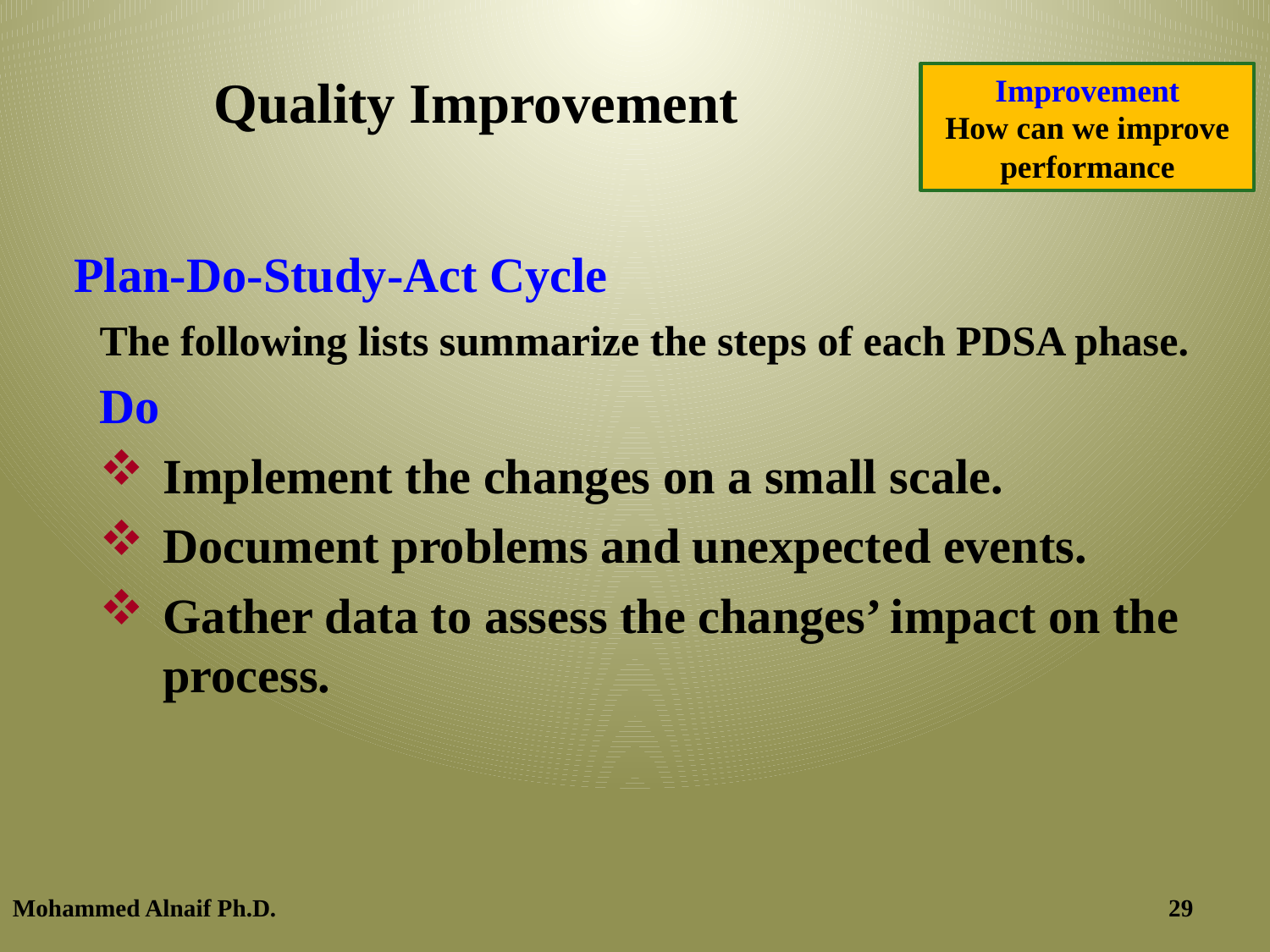

# Quality Improvement
Improvement
How can we improve performance
Plan-Do-Study-Act Cycle
The following lists summarize the steps of each PDSA phase.
Do
Implement the changes on a small scale.
Document problems and unexpected events.
Gather data to assess the changes’ impact on the process.

Mohammed Alnaif Ph.D.
11/20/2016
29